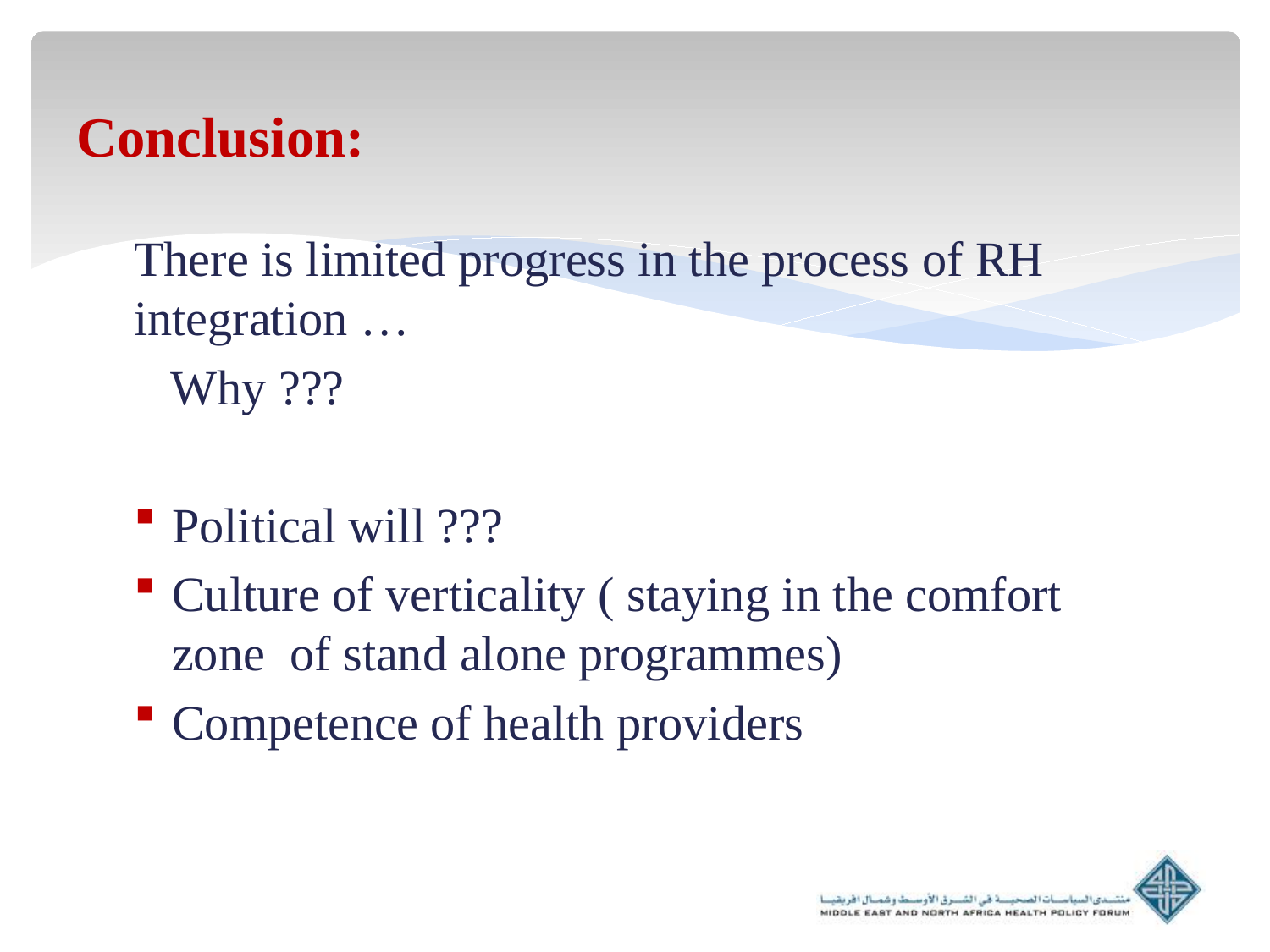

# Conclusion:
There is limited progress in the process of RH integration …
   Why ???

Political will ???
Culture of verticality ( staying in the comfort zone  of stand alone programmes)
Competence of health providers